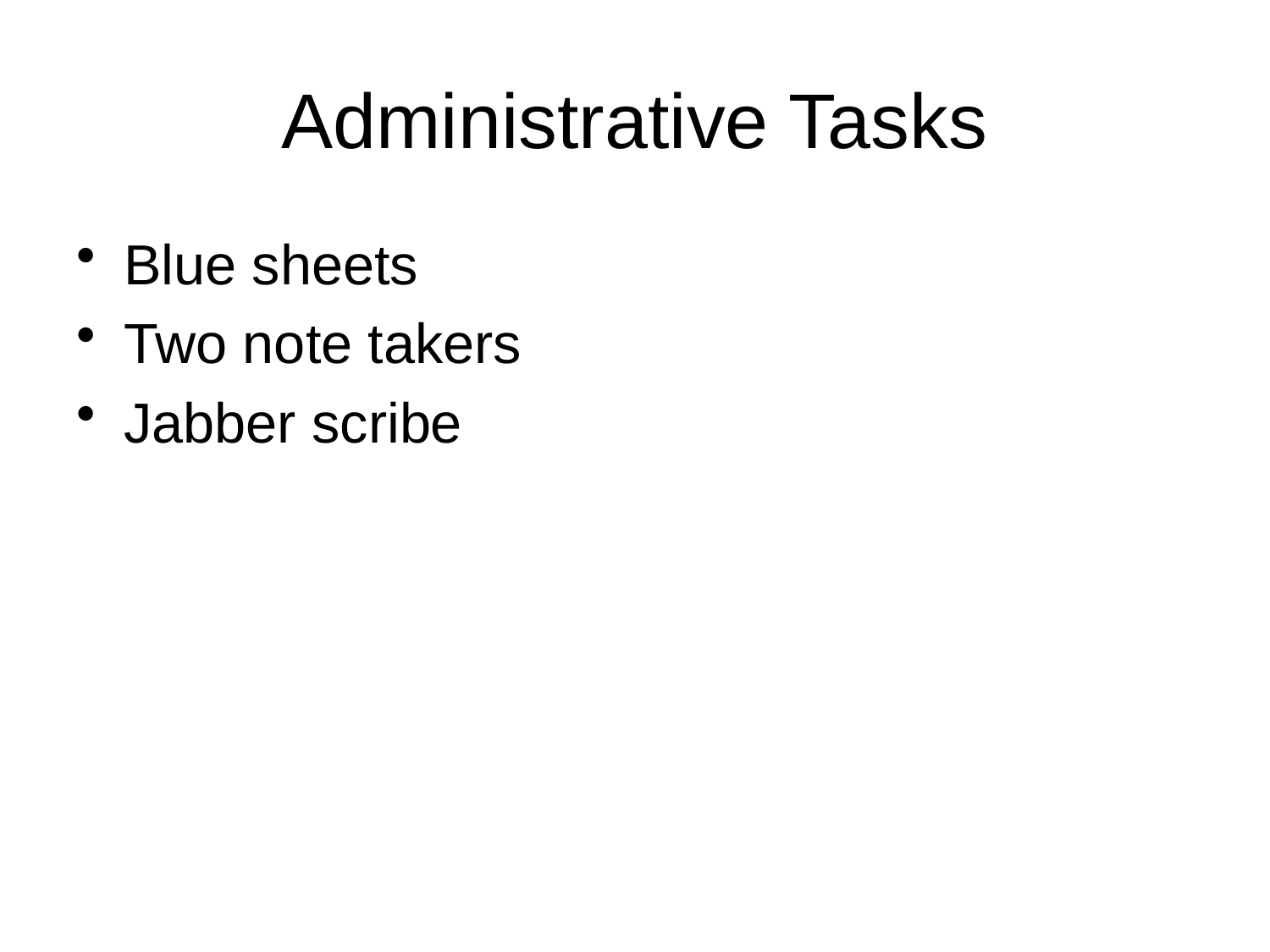

# Administrative Tasks
Blue sheets
Two note takers
Jabber scribe